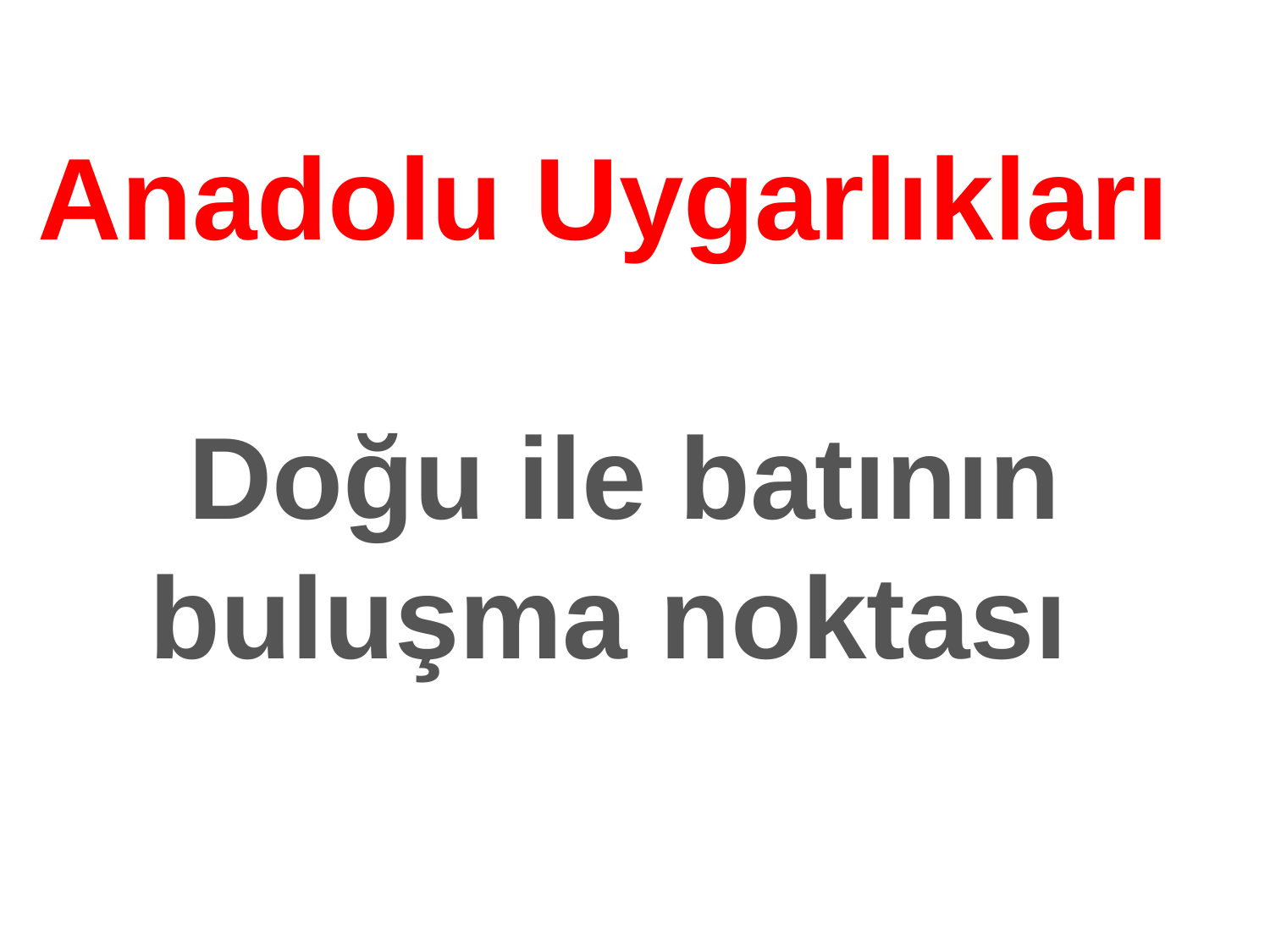

Anadolu Uygarlıkları

Doğu ile batının buluşma noktası